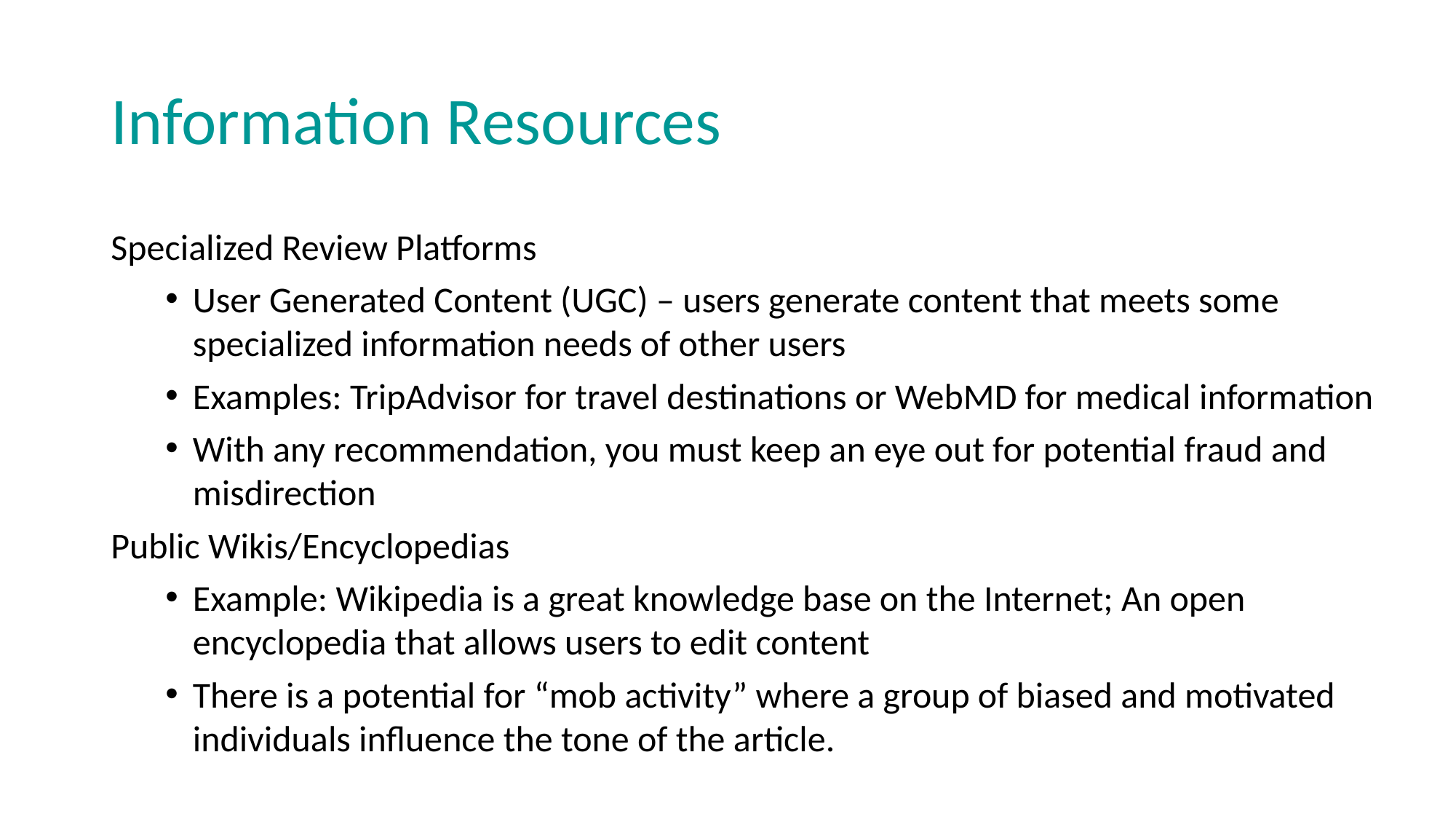

# Information Resources
Specialized Review Platforms
User Generated Content (UGC) – users generate content that meets some specialized information needs of other users
Examples: TripAdvisor for travel destinations or WebMD for medical information
With any recommendation, you must keep an eye out for potential fraud and misdirection
Public Wikis/Encyclopedias
Example: Wikipedia is a great knowledge base on the Internet; An open encyclopedia that allows users to edit content
There is a potential for “mob activity” where a group of biased and motivated individuals influence the tone of the article.